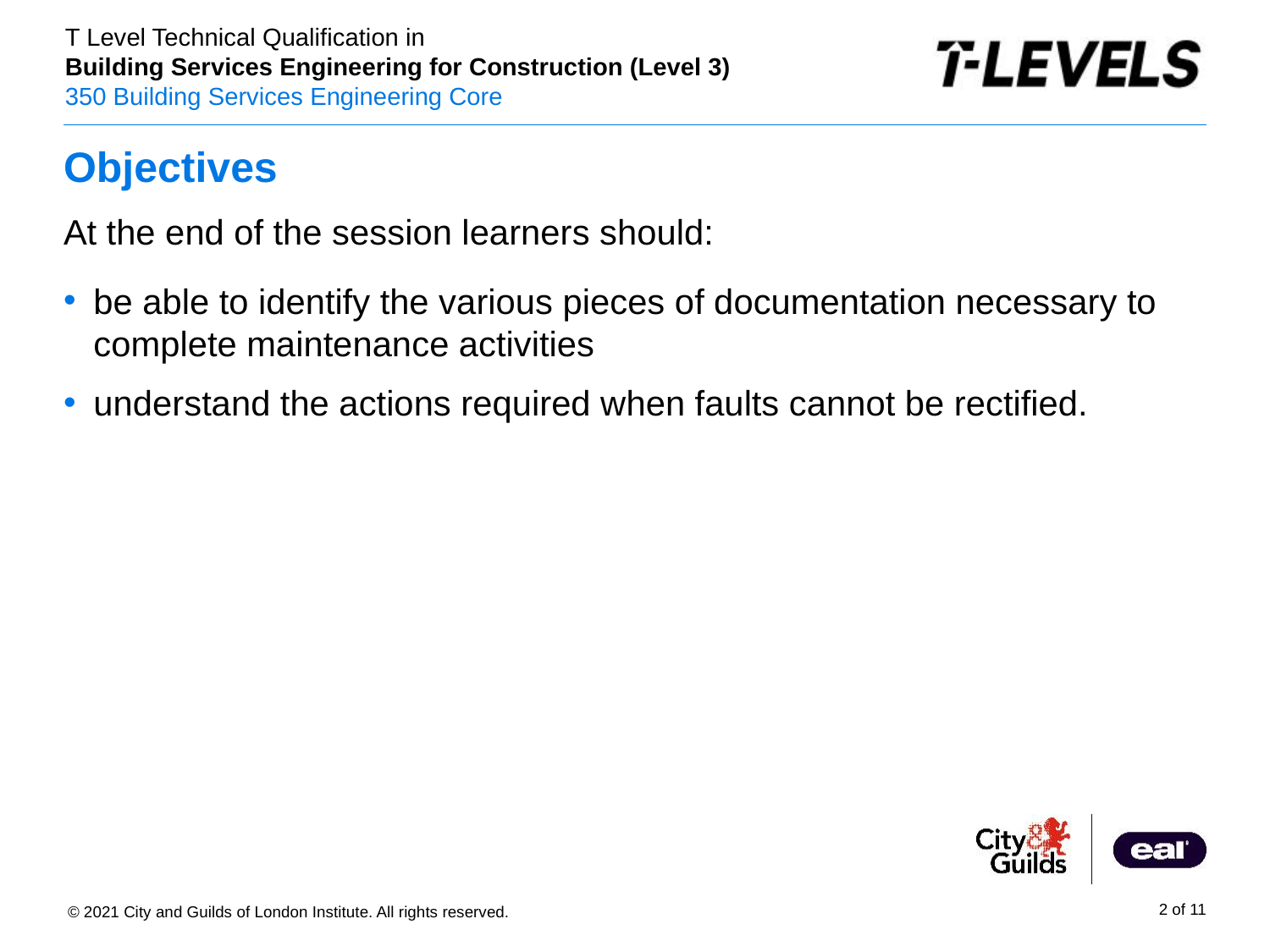

# Objectives
At the end of the session learners should:
be able to identify the various pieces of documentation necessary to complete maintenance activities
understand the actions required when faults cannot be rectified.